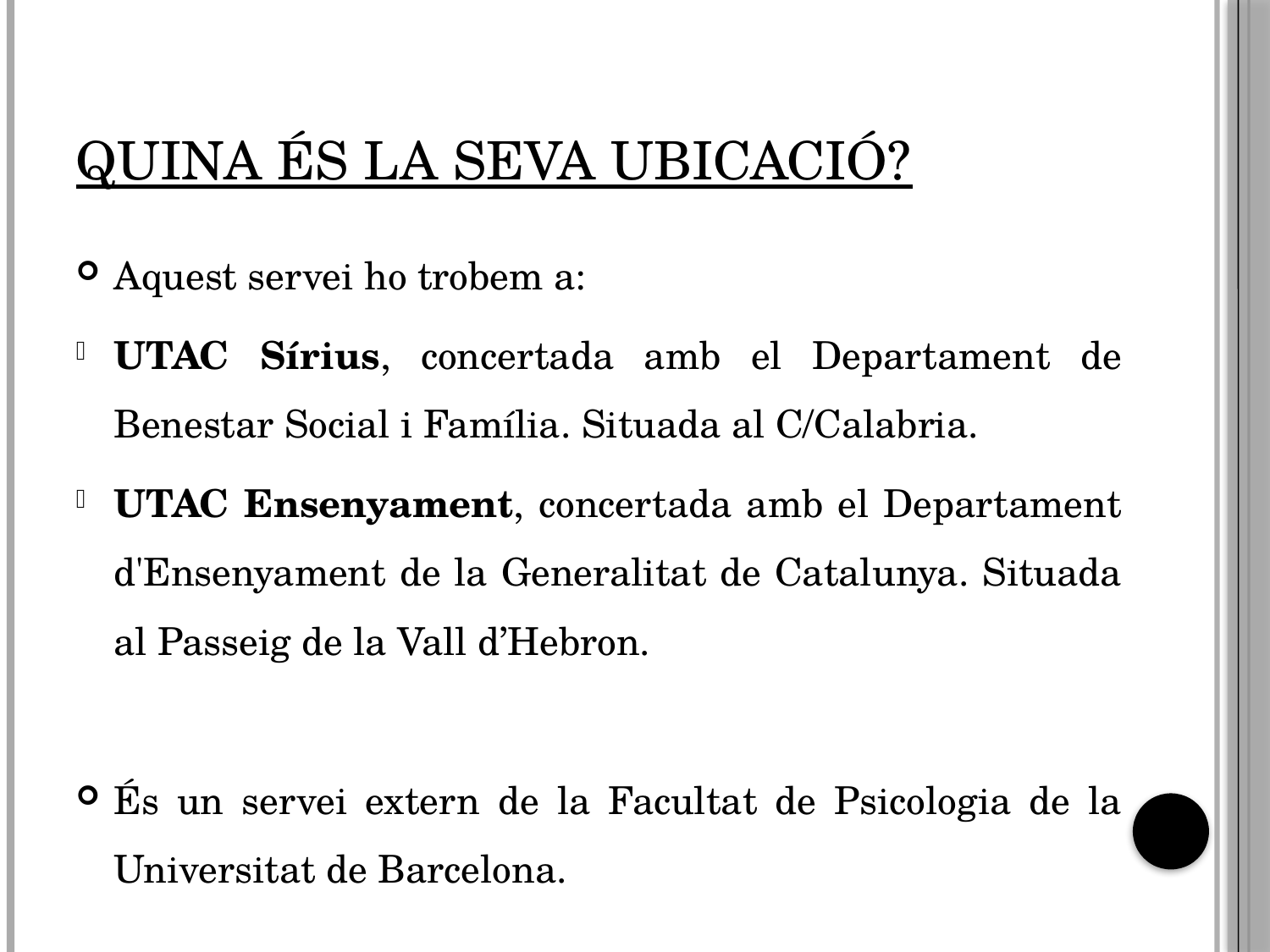

# quina és la seva ubicació?
Aquest servei ho trobem a:
UTAC Sírius, concertada amb el Departament de Benestar Social i Família. Situada al C/Calabria.
UTAC Ensenyament, concertada amb el Departament d'Ensenyament de la Generalitat de Catalunya. Situada al Passeig de la Vall d’Hebron.

És un servei extern de la Facultat de Psicologia de la Universitat de Barcelona.